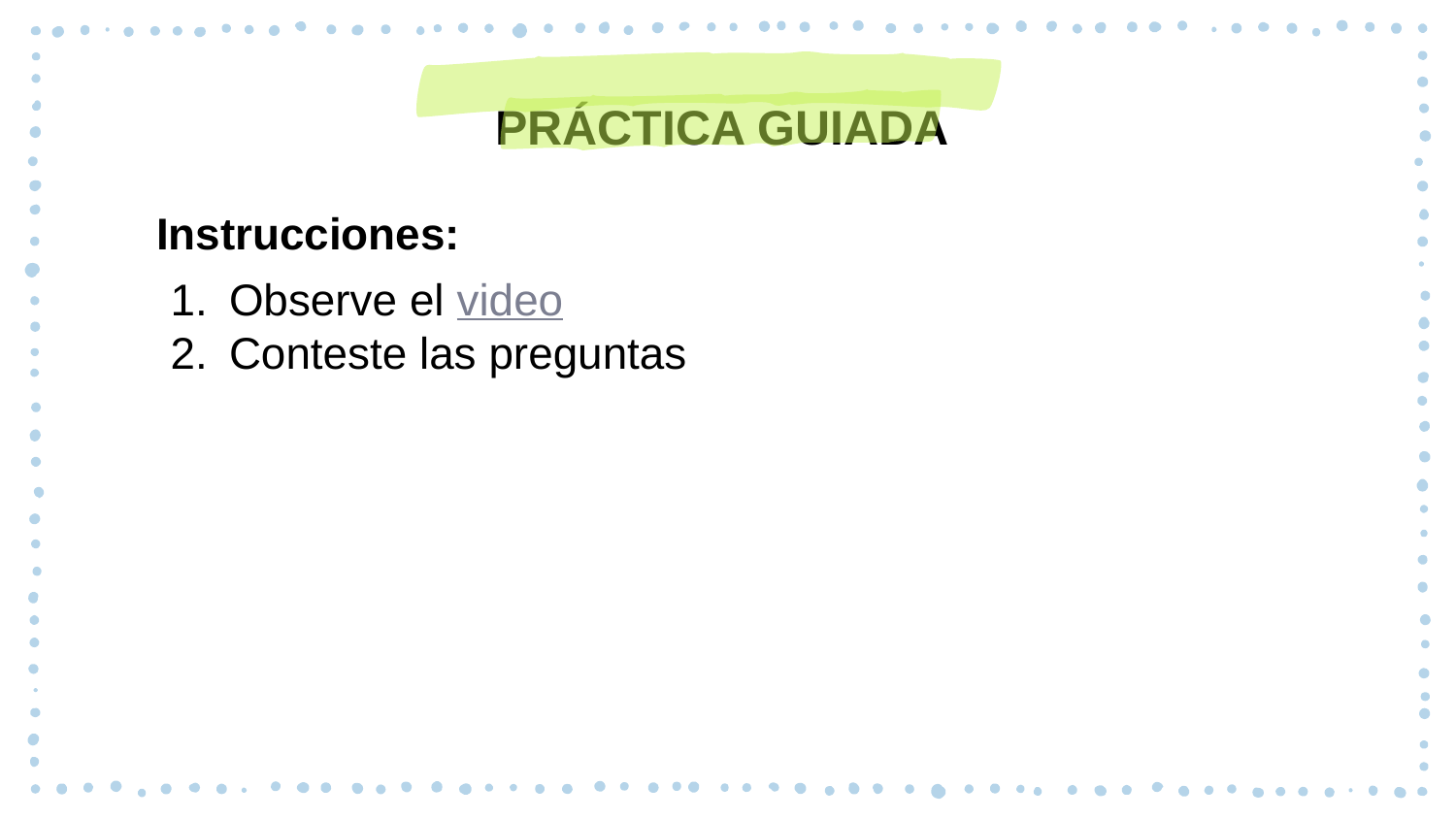

# PRÁCTICA GUIADA

Instrucciones:
Observe el video
Conteste las preguntas